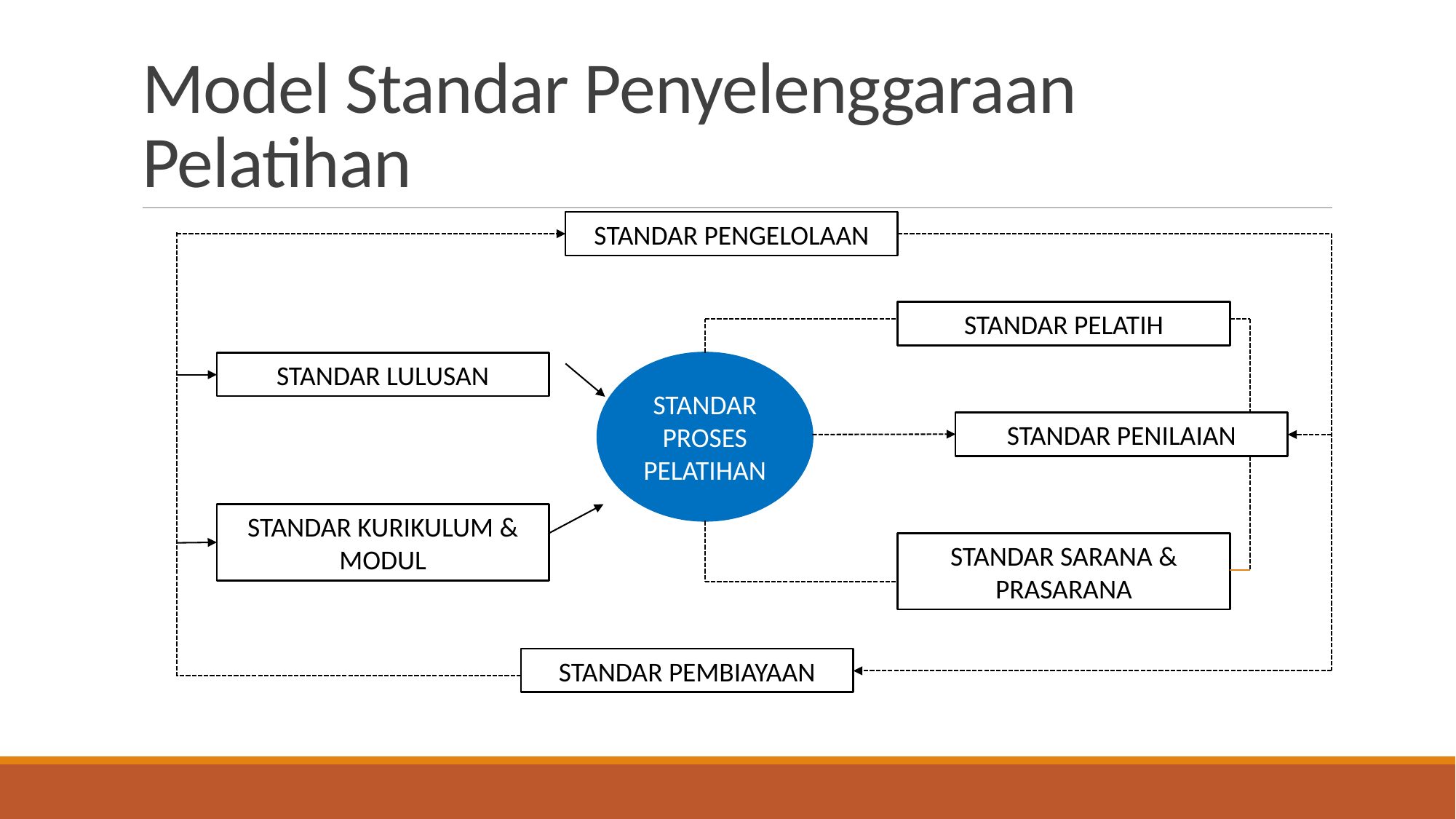

# Model Standar Penyelenggaraan Pelatihan
STANDAR PENGELOLAAN

STANDAR PELATIH
STANDAR LULUSAN
STANDAR PROSES PELATIHAN
STANDAR PENILAIAN
STANDAR KURIKULUM & MODUL
STANDAR SARANA & PRASARANA
STANDAR PEMBIAYAAN